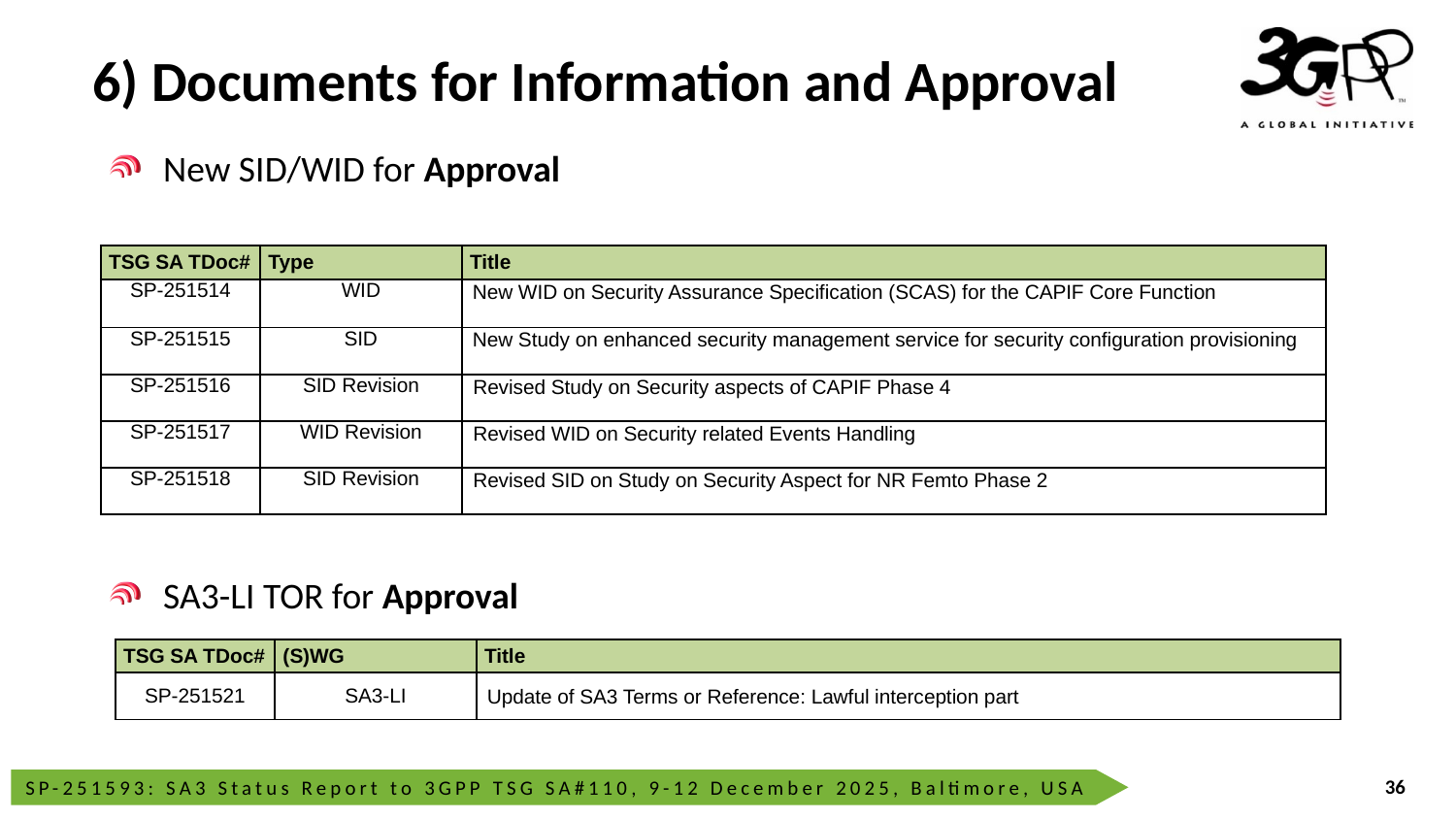

# 6) Documents for Information and Approval
New SID/WID for Approval

| TSG SA TDoc# | Type | Title |
| --- | --- | --- |
| SP-251514 | WID | New WID on Security Assurance Specification (SCAS) for the CAPIF Core Function |
| SP-251515 | SID | New Study on enhanced security management service for security configuration provisioning |
| SP-251516 | SID Revision | Revised Study on Security aspects of CAPIF Phase 4 |
| SP-251517 | WID Revision | Revised WID on Security related Events Handling |
| SP-251518 | SID Revision | Revised SID on Study on Security Aspect for NR Femto Phase 2 |
SA3-LI TOR for Approval

| TSG SA TDoc# | (S)WG | Title |
| --- | --- | --- |
| SP-251521 | SA3-LI | Update of SA3 Terms or Reference: Lawful interception part |